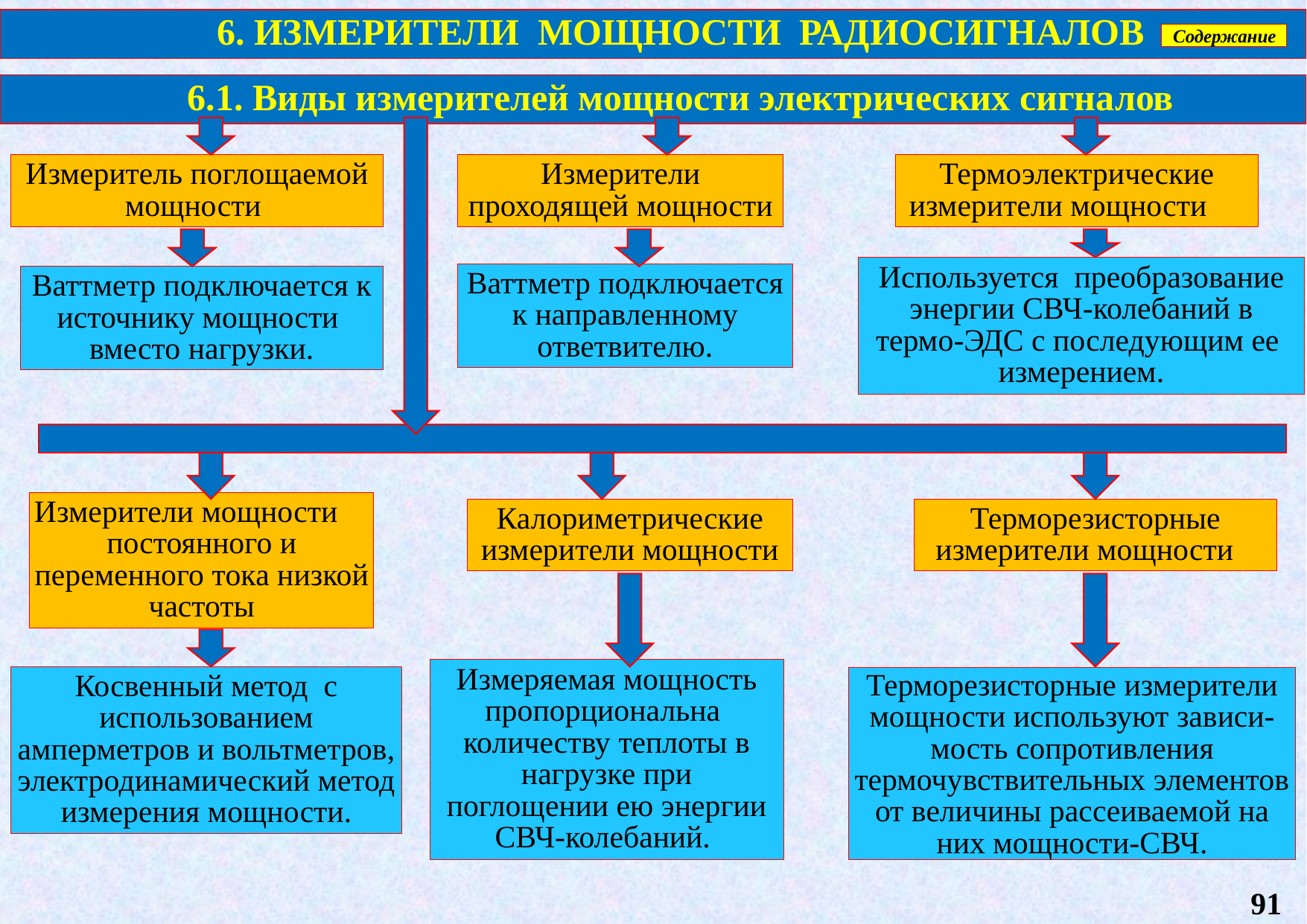

6. ИЗМЕРИТЕЛИ  МОЩНОСТИ  РАДИОСИГНАЛОВ
Содержание
6.1. Виды измерителей мощности электрических сигналов

Измеритель поглощаемой мощности
Измерители проходящей мощности
Термоэлектрические измерители мощности

Используется  преобразование энергии СВЧ-колебаний в термо-ЭДС с последующим ее  измерением.
Ваттметр подключается к направленному ответвителю.
Ваттметр подключается к источнику мощности  вместо нагрузки.

Измерители мощности	постоянного и переменного тока низкой частоты
Калориметрические измерители мощности
Терморезисторные
 измерители мощности

Измеряемая мощность пропорциональна  количеству теплоты в нагрузке при поглощении ею энергии СВЧ-колебаний.
Косвенный метод  с использованием амперметров и вольтметров, электродинамический метод измерения мощности.
Терморезисторные измерители мощности используют зависи-мость сопротивления термочувствительных элементов от величины рассеиваемой на них мощности-СВЧ.
91